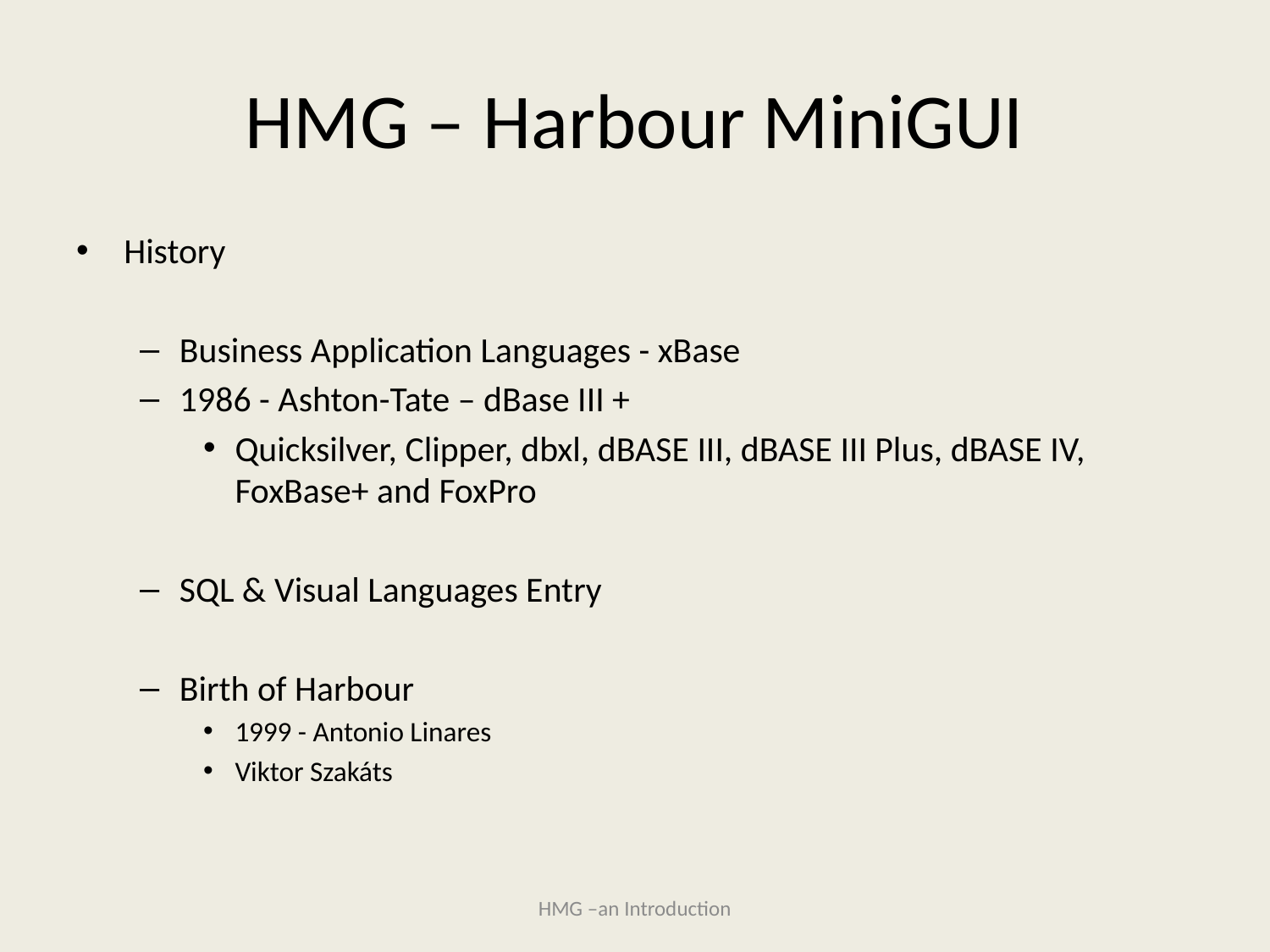

# HMG – Harbour MiniGUI
History

Business Application Languages - xBase
1986 - Ashton-Tate – dBase III +
Quicksilver, Clipper, dbxl, dBASE III, dBASE III Plus, dBASE IV, FoxBase+ and FoxPro

SQL & Visual Languages Entry

Birth of Harbour
1999 - Antonio Linares
Viktor Szakáts

HMG –an Introduction